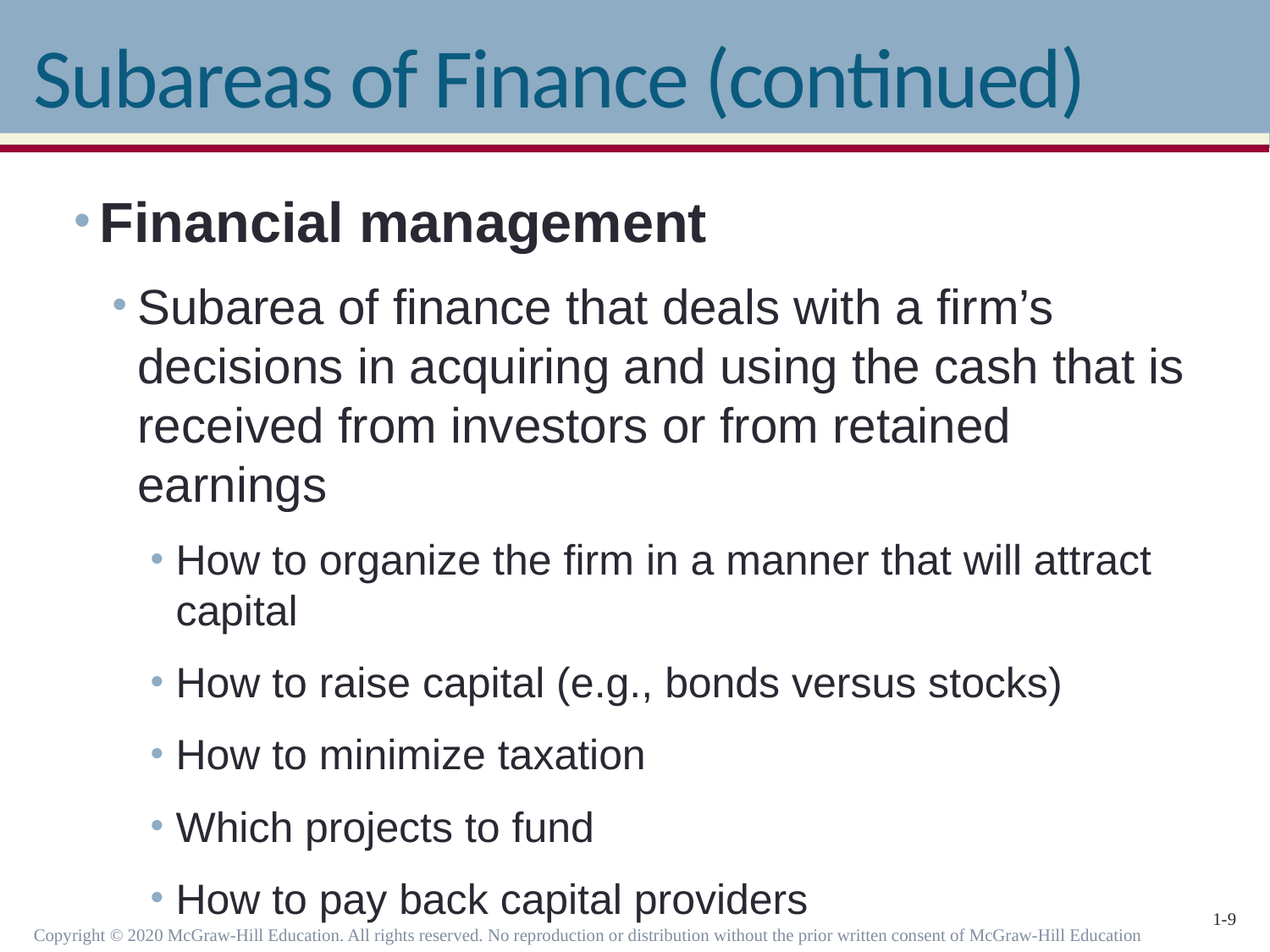

# Subareas of Finance (continued)
Financial management
Subarea of finance that deals with a firm’s decisions in acquiring and using the cash that is received from investors or from retained earnings
How to organize the firm in a manner that will attract capital
How to raise capital (e.g., bonds versus stocks)
How to minimize taxation
Which projects to fund
How to pay back capital providers
Copyright © 2020 McGraw-Hill Education. All rights reserved. No reproduction or distribution without the prior written consent of McGraw-Hill Education